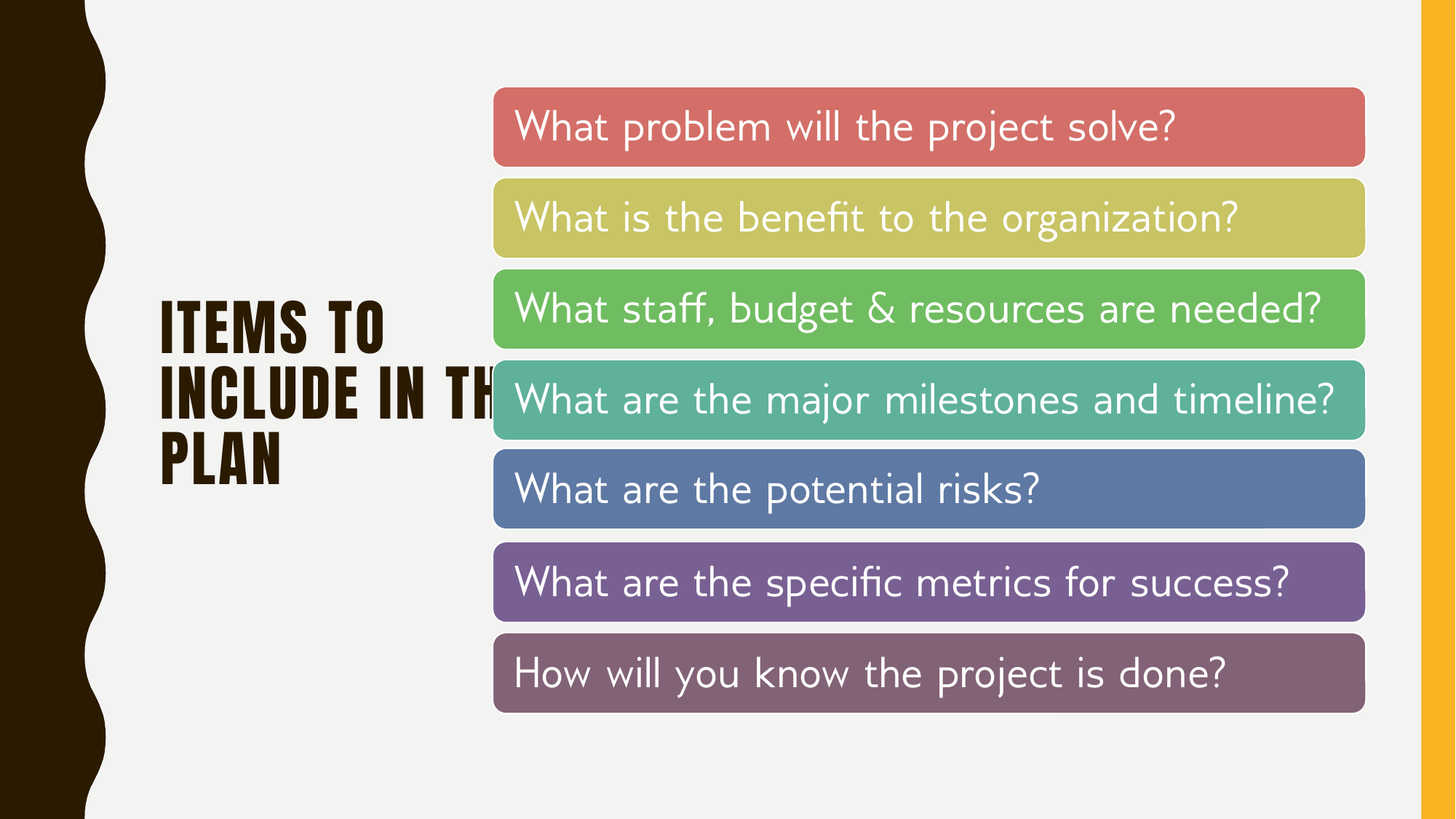

# Items to include in the plan
What problem will the project solve?
What is the benefit to the organization?
What staff, budget & resources are needed?
What are the major milestones and timeline?
What are the potential risks?
What are the specific metrics for success?
How will you know the project is done?